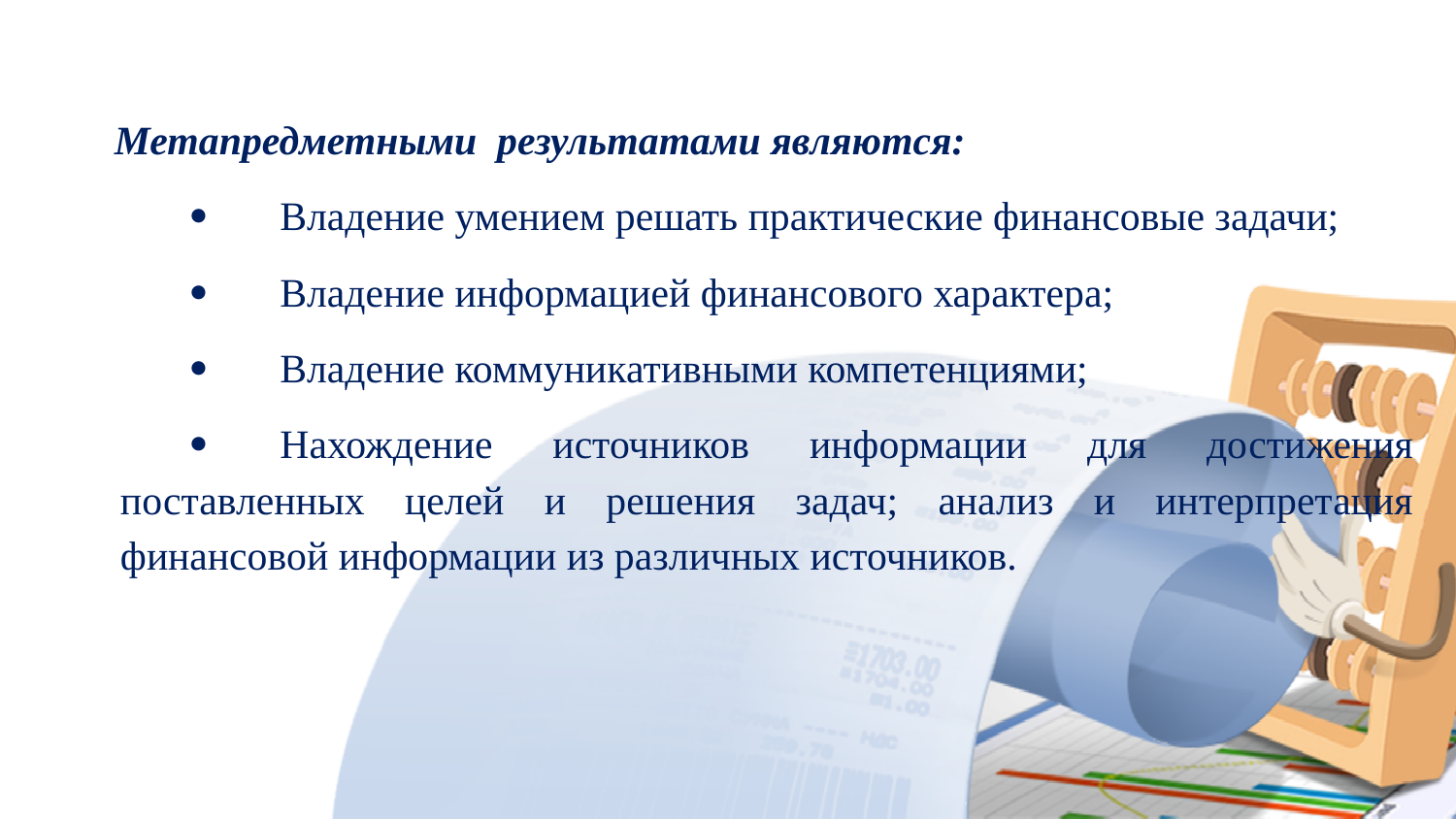

Метапредметными  результатами являются:
•       Владение умением решать практические финансовые задачи;
•       Владение информацией финансового характера;
•       Владение коммуникативными компетенциями;
•       Нахождение источников информации для достижения поставленных целей и решения задач; анализ и интерпретация финансовой информации из различных источников.